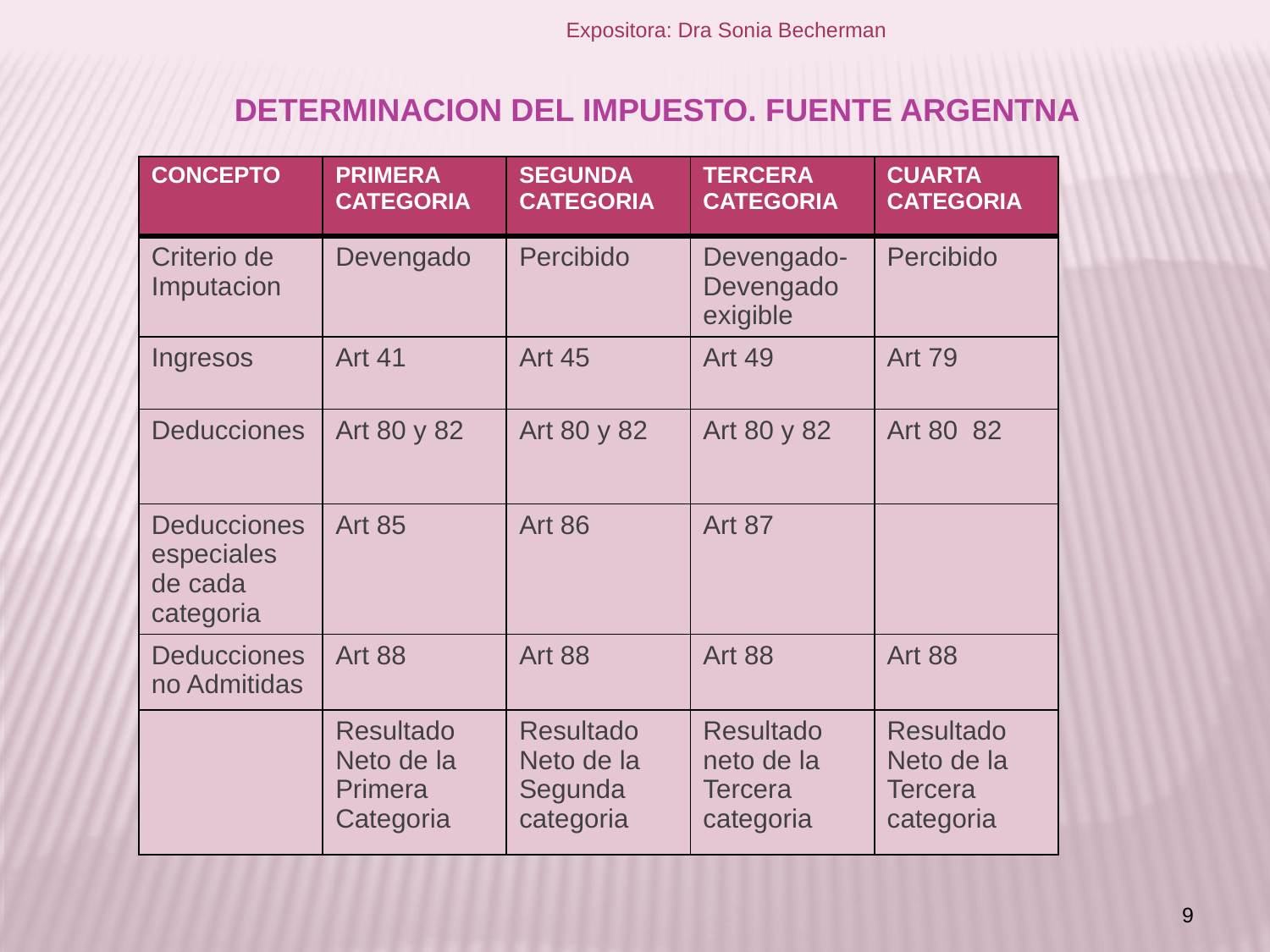

Expositora: Dra Sonia Becherman
DETERMINACION DEL IMPUESTO. FUENTE ARGENTNA
| CONCEPTO | PRIMERA CATEGORIA | SEGUNDA CATEGORIA | TERCERA CATEGORIA | CUARTA CATEGORIA |
| --- | --- | --- | --- | --- |
| Criterio de Imputacion | Devengado | Percibido | Devengado-Devengado exigible | Percibido |
| Ingresos | Art 41 | Art 45 | Art 49 | Art 79 |
| Deducciones | Art 80 y 82 | Art 80 y 82 | Art 80 y 82 | Art 80 82 |
| Deducciones especiales de cada categoria | Art 85 | Art 86 | Art 87 |  |
| Deducciones no Admitidas | Art 88 | Art 88 | Art 88 | Art 88 |
|  | Resultado Neto de la Primera Categoria | Resultado Neto de la Segunda categoria | Resultado neto de la Tercera categoria | Resultado Neto de la Tercera categoria |

9